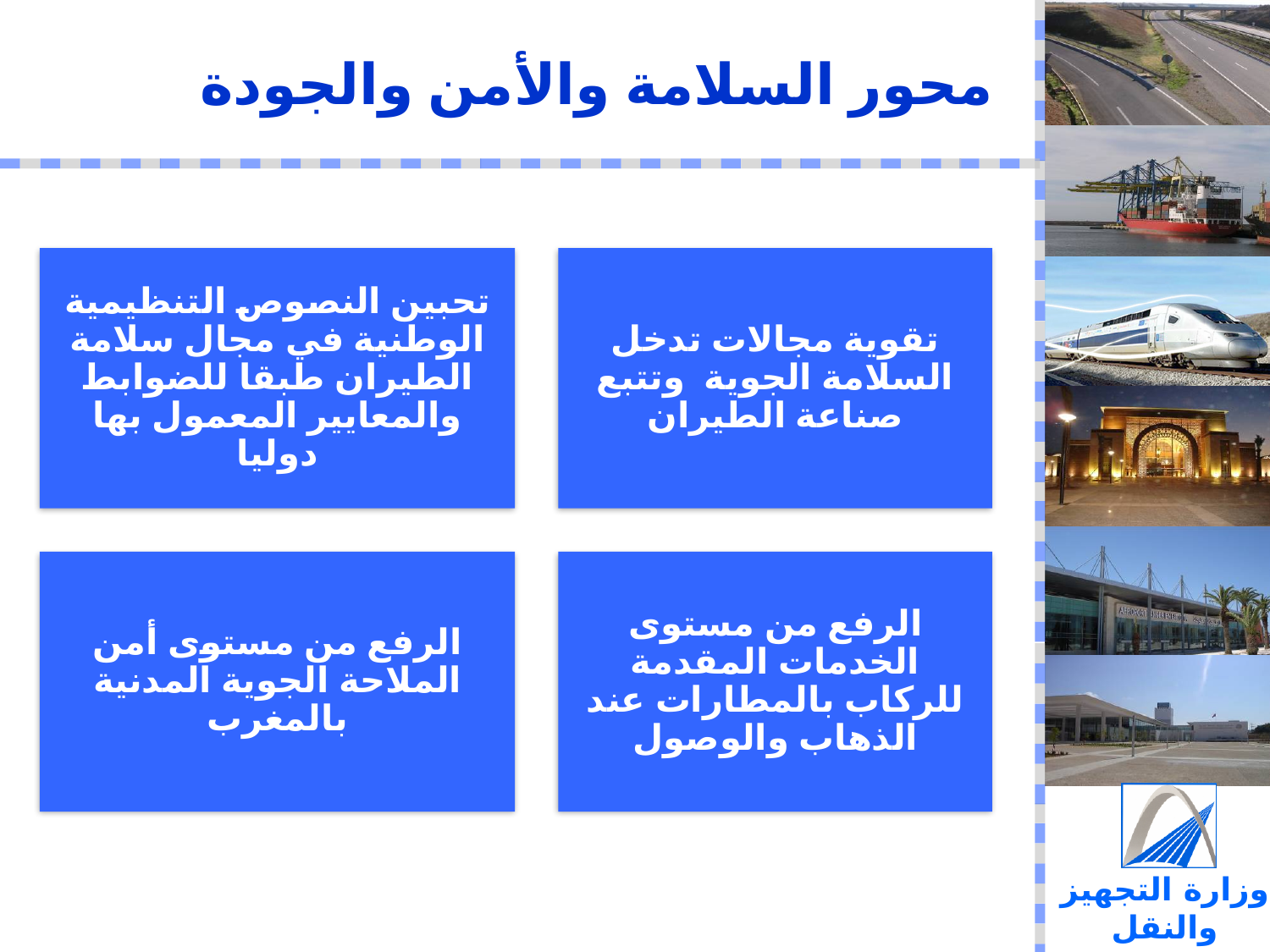

محور السلامة والأمن والجودة

تحبين النصوص التنظيمية الوطنية في مجال سلامة الطيران طبقا للضوابط والمعايير المعمول بها دوليا
تقوية مجالات تدخل السلامة الجوية  وتتبع صناعة الطيران
الرفع من مستوى أمن الملاحة الجوية المدنية بالمغرب
الرفع من مستوى الخدمات المقدمة للركاب بالمطارات عند الذهاب والوصول